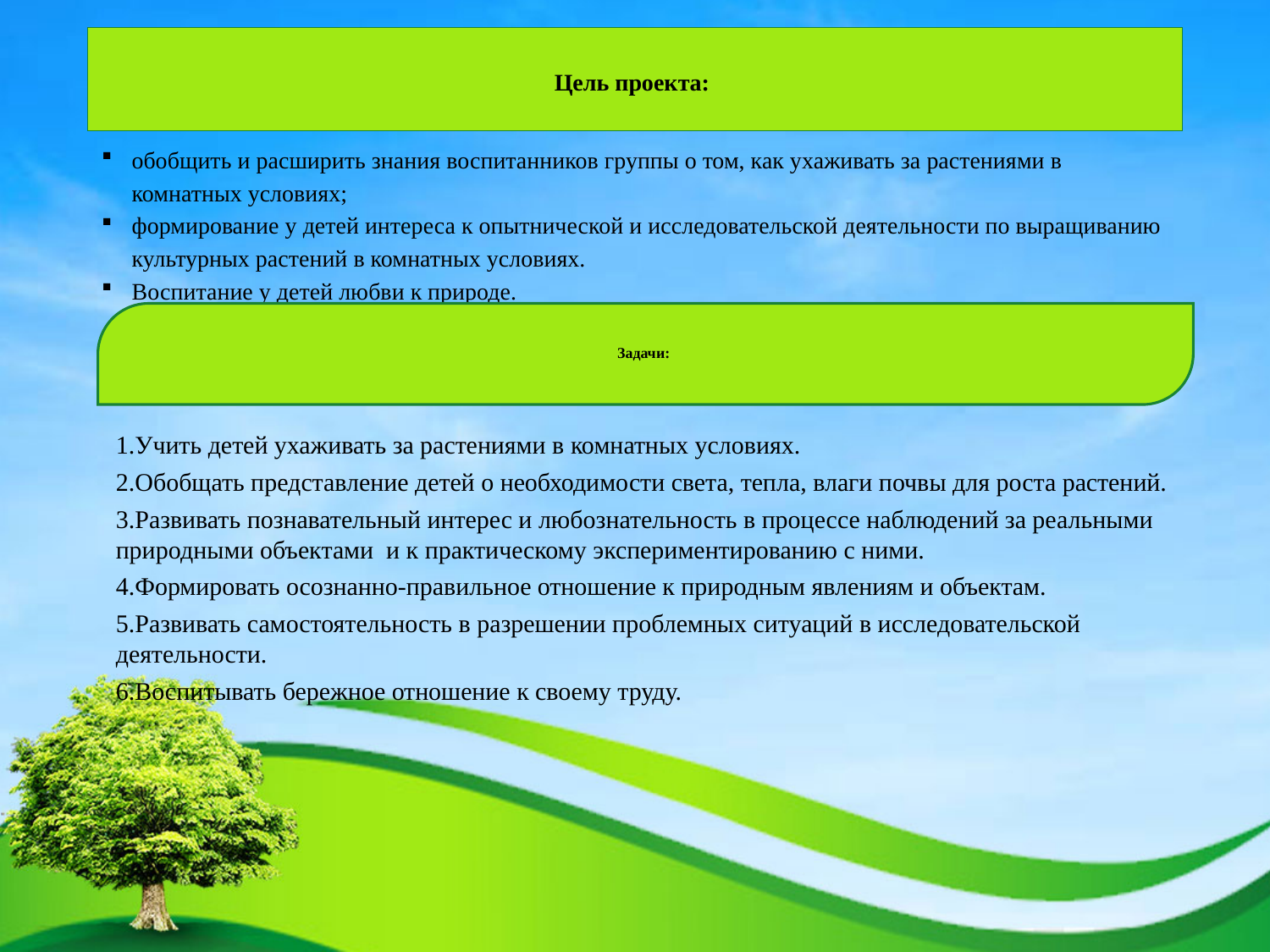

# Цель проекта:
обобщить и расширить знания воспитанников группы о том, как ухаживать за растениями в комнатных условиях;
формирование у детей интереса к опытнической и исследовательской деятельности по выращиванию культурных растений в комнатных условиях.
Воспитание у детей любви к природе.

1.Учить детей ухаживать за растениями в комнатных условиях.
2.Обобщать представление детей о необходимости света, тепла, влаги почвы для роста растений.
3.Развивать познавательный интерес и любознательность в процессе наблюдений за реальными природными объектами  и к практическому экспериментированию с ними.
4.Формировать осознанно-правильное отношение к природным явлениям и объектам.
5.Развивать самостоятельность в разрешении проблемных ситуаций в исследовательской деятельности.
6.Воспитывать бережное отношение к своему труду.

Задачи: